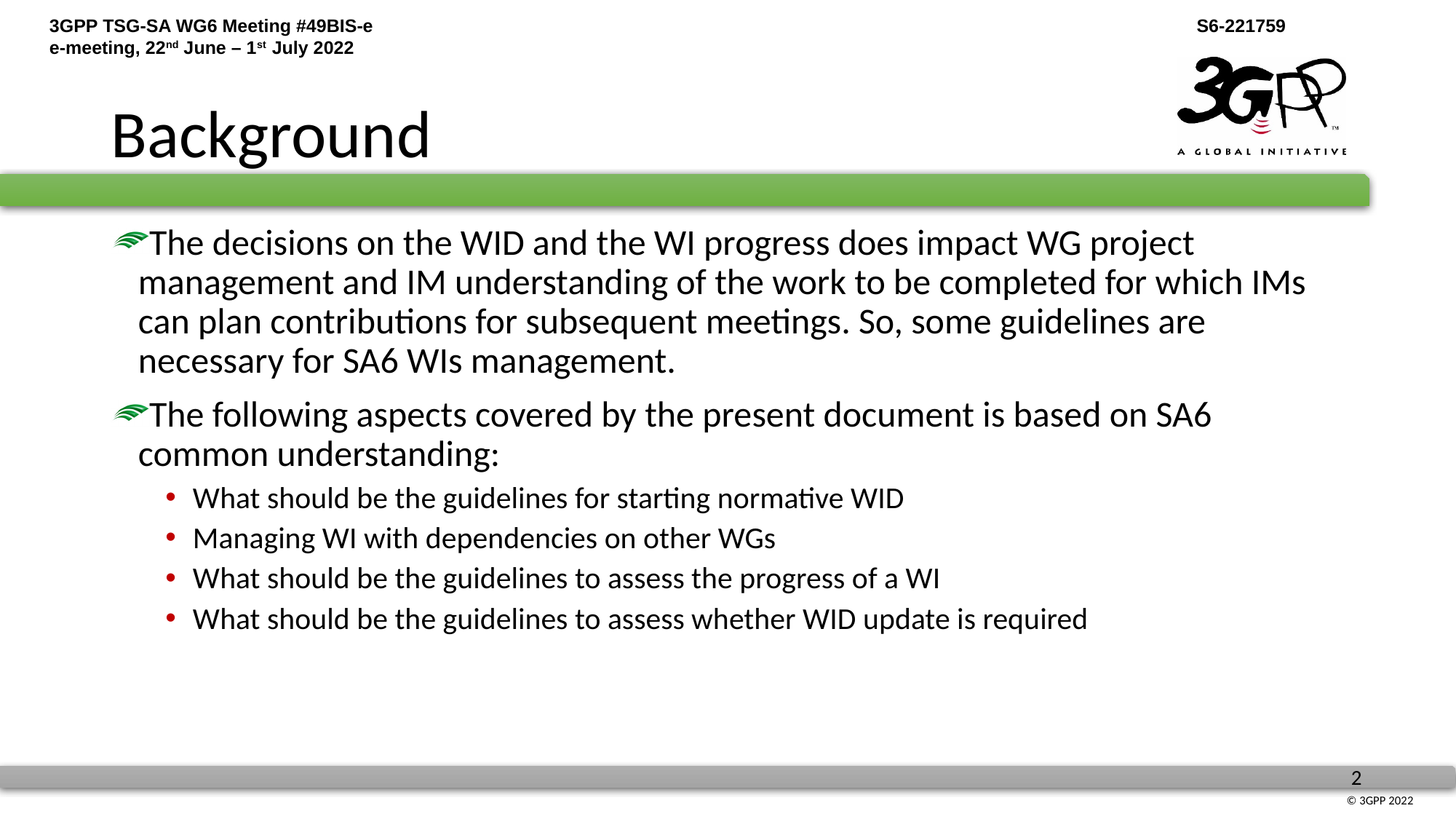

# Background
The decisions on the WID and the WI progress does impact WG project management and IM understanding of the work to be completed for which IMs can plan contributions for subsequent meetings. So, some guidelines are necessary for SA6 WIs management.
The following aspects covered by the present document is based on SA6 common understanding:
What should be the guidelines for starting normative WID
Managing WI with dependencies on other WGs
What should be the guidelines to assess the progress of a WI
What should be the guidelines to assess whether WID update is required